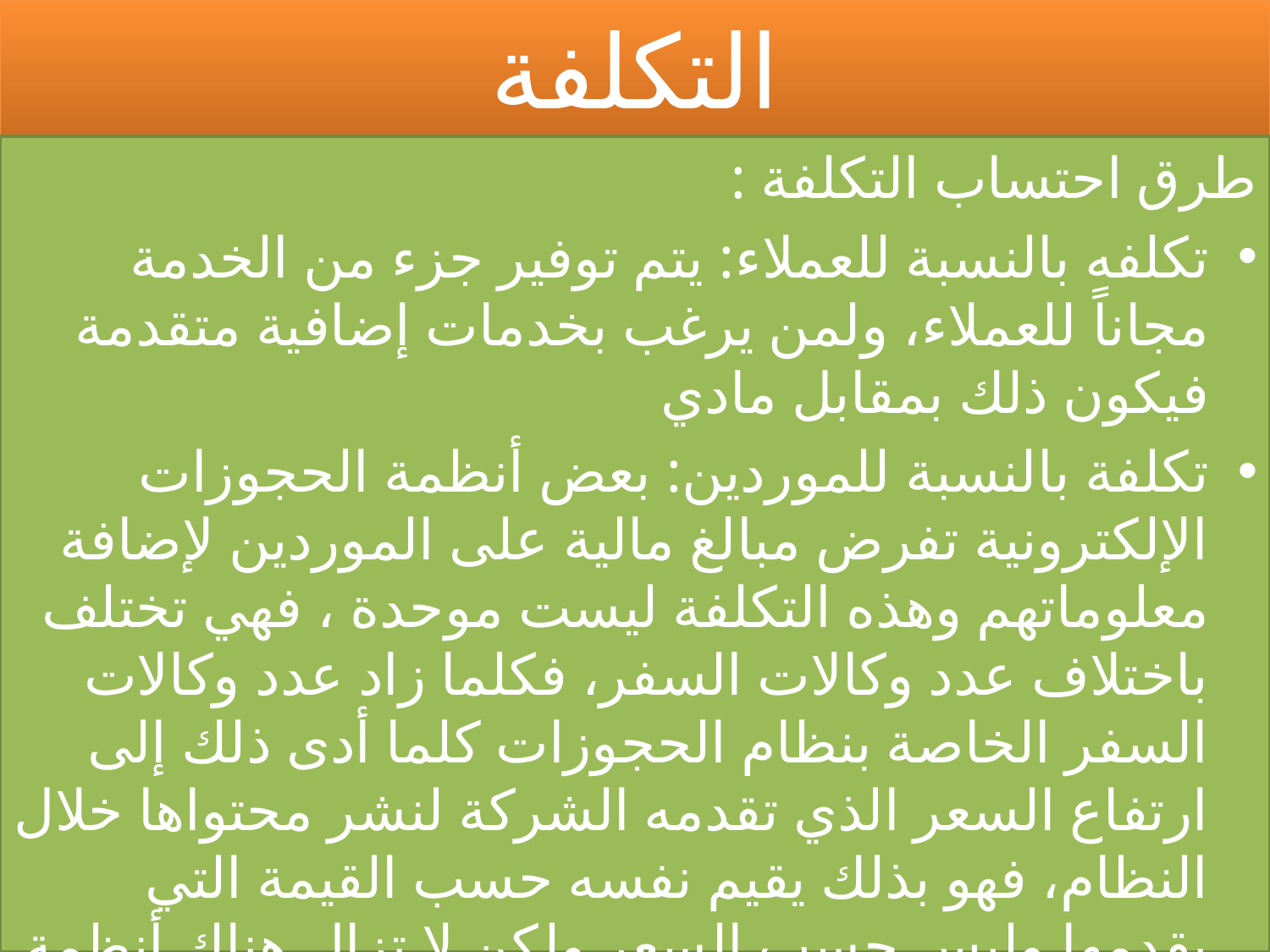

# التكلفة
طرق احتساب التكلفة :
تكلفه بالنسبة للعملاء: يتم توفير جزء من الخدمة مجاناً للعملاء، ولمن يرغب بخدمات إضافية متقدمة فيكون ذلك بمقابل مادي
تكلفة بالنسبة للموردين: بعض أنظمة الحجوزات الإلكترونية تفرض مبالغ مالية على الموردين لإضافة معلوماتهم وهذه التكلفة ليست موحدة ، فهي تختلف باختلاف عدد وكالات السفر، فكلما زاد عدد وكالات السفر الخاصة بنظام الحجوزات كلما أدى ذلك إلى ارتفاع السعر الذي تقدمه الشركة لنشر محتواها خلال النظام، فهو بذلك يقيم نفسه حسب القيمة التي يقدمها وليس حسب السعر ولكن لا تزال هناك أنظمة تعتمد على السعر فقط .